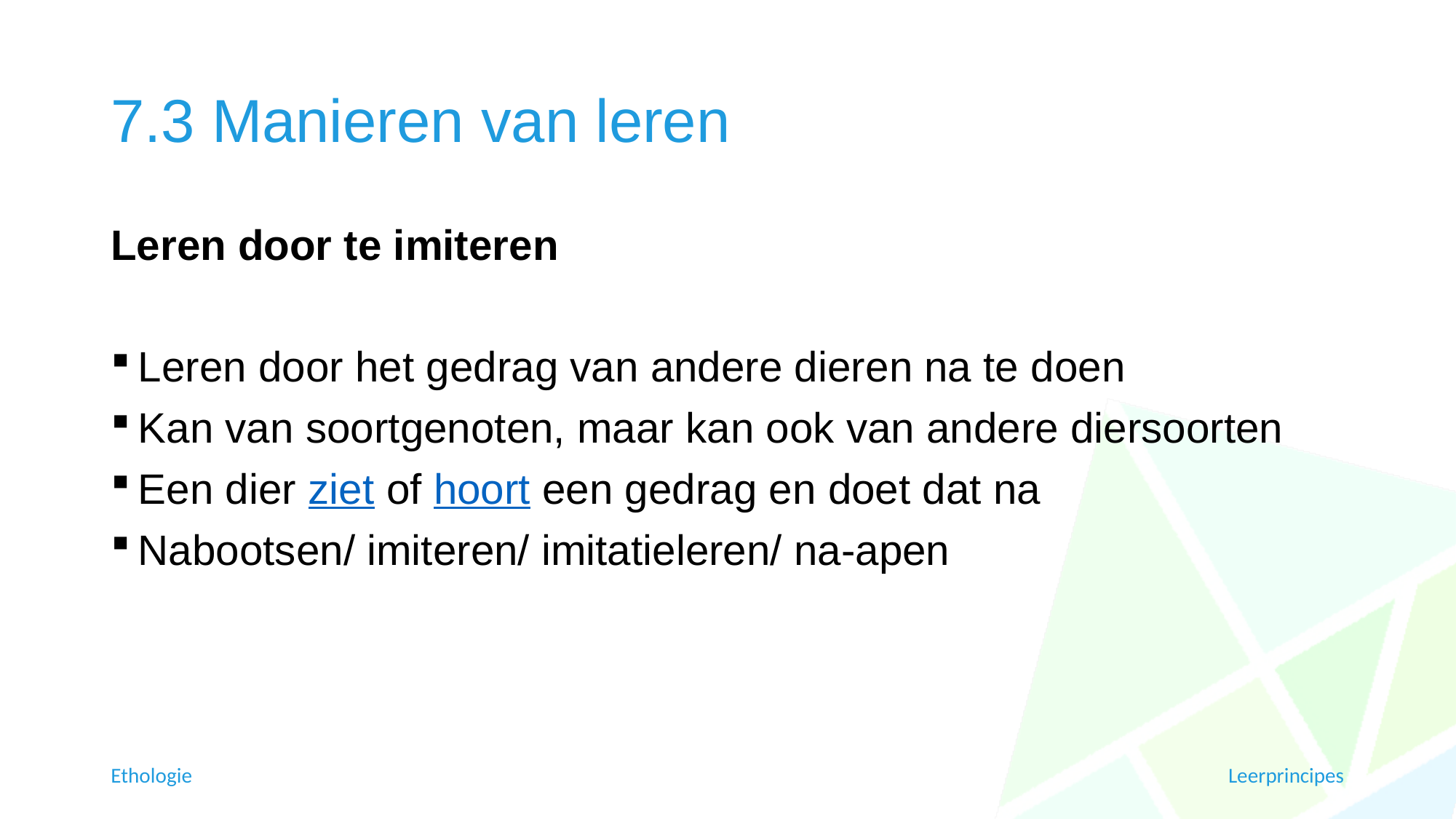

# 7.3 Manieren van leren
Leren door te imiteren

Leren door het gedrag van andere dieren na te doen
Kan van soortgenoten, maar kan ook van andere diersoorten
Een dier ziet of hoort een gedrag en doet dat na
Nabootsen/ imiteren/ imitatieleren/ na-apen
Ethologie
Leerprincipes